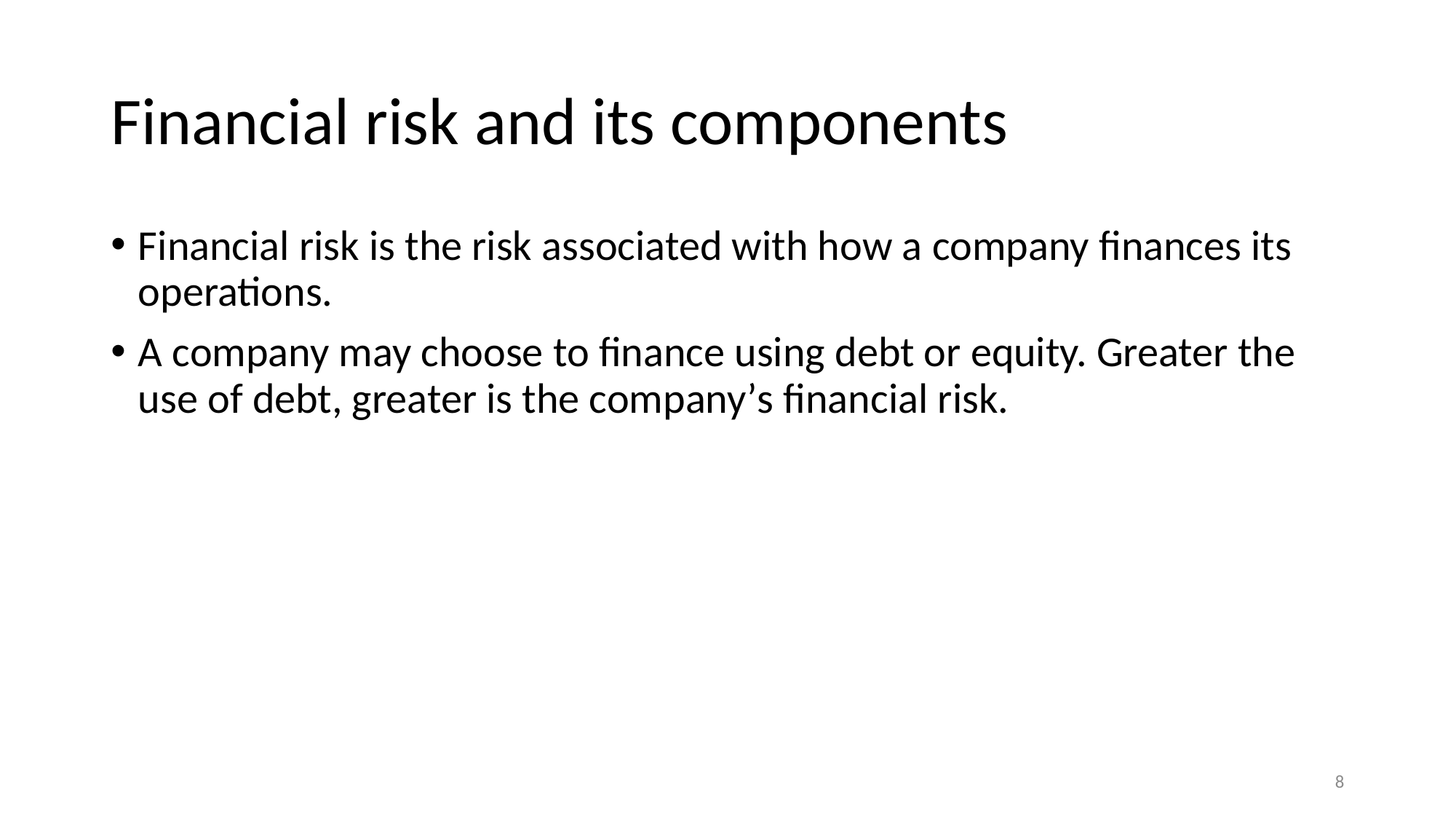

# Financial risk and its components
Financial risk is the risk associated with how a company finances its operations.
A company may choose to finance using debt or equity. Greater the use of debt, greater is the company’s financial risk.
8